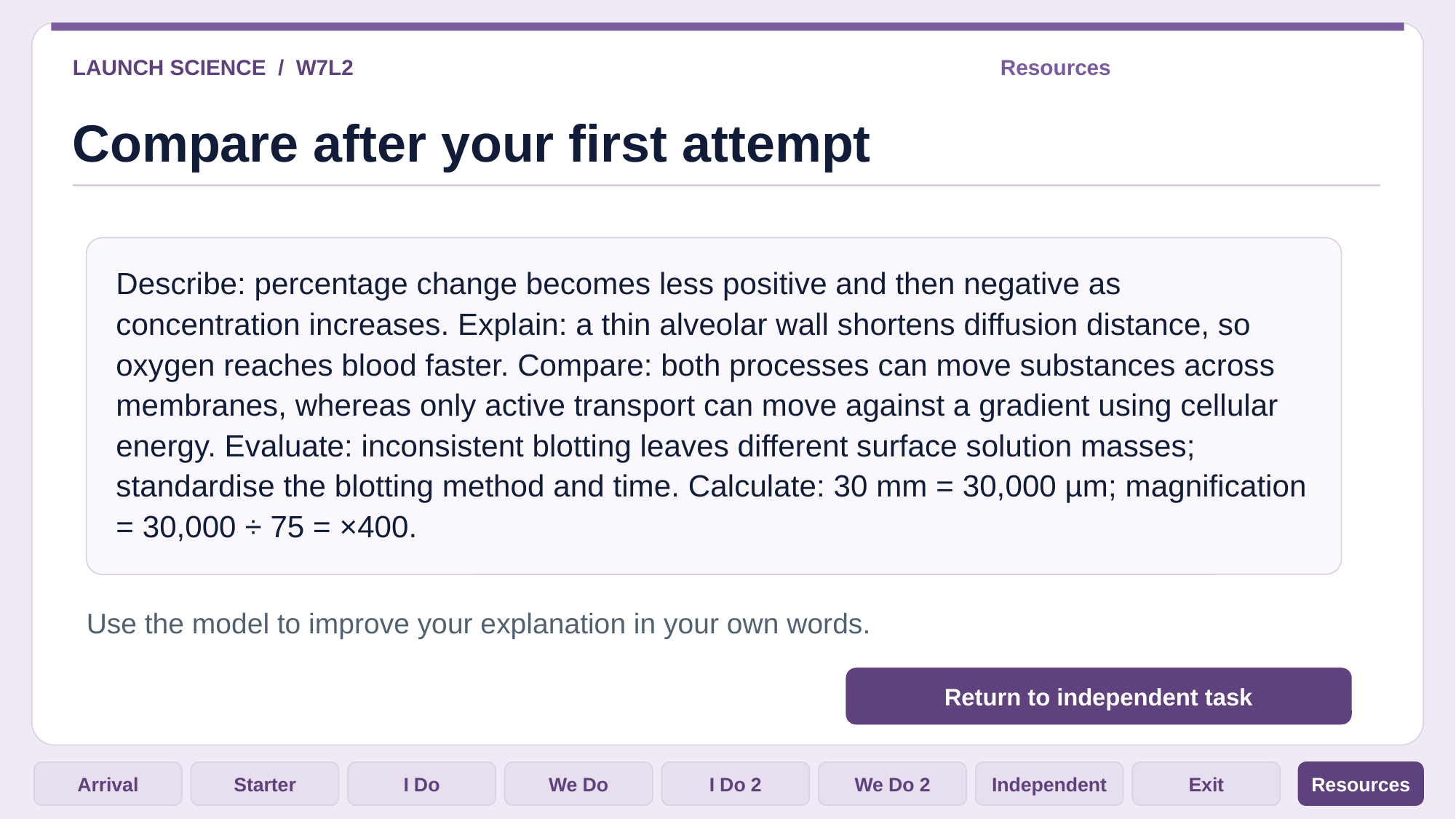

LAUNCH SCIENCE  /  W7L2
Resources
Compare after your first attempt

Describe: percentage change becomes less positive and then negative as concentration increases. Explain: a thin alveolar wall shortens diffusion distance, so oxygen reaches blood faster. Compare: both processes can move substances across membranes, whereas only active transport can move against a gradient using cellular energy. Evaluate: inconsistent blotting leaves different surface solution masses; standardise the blotting method and time. Calculate: 30 mm = 30,000 µm; magnification = 30,000 ÷ 75 = ×400.
Use the model to improve your explanation in your own words.
Return to independent task
Arrival
Starter
I Do
We Do
I Do 2
We Do 2
Independent
Exit
Resources